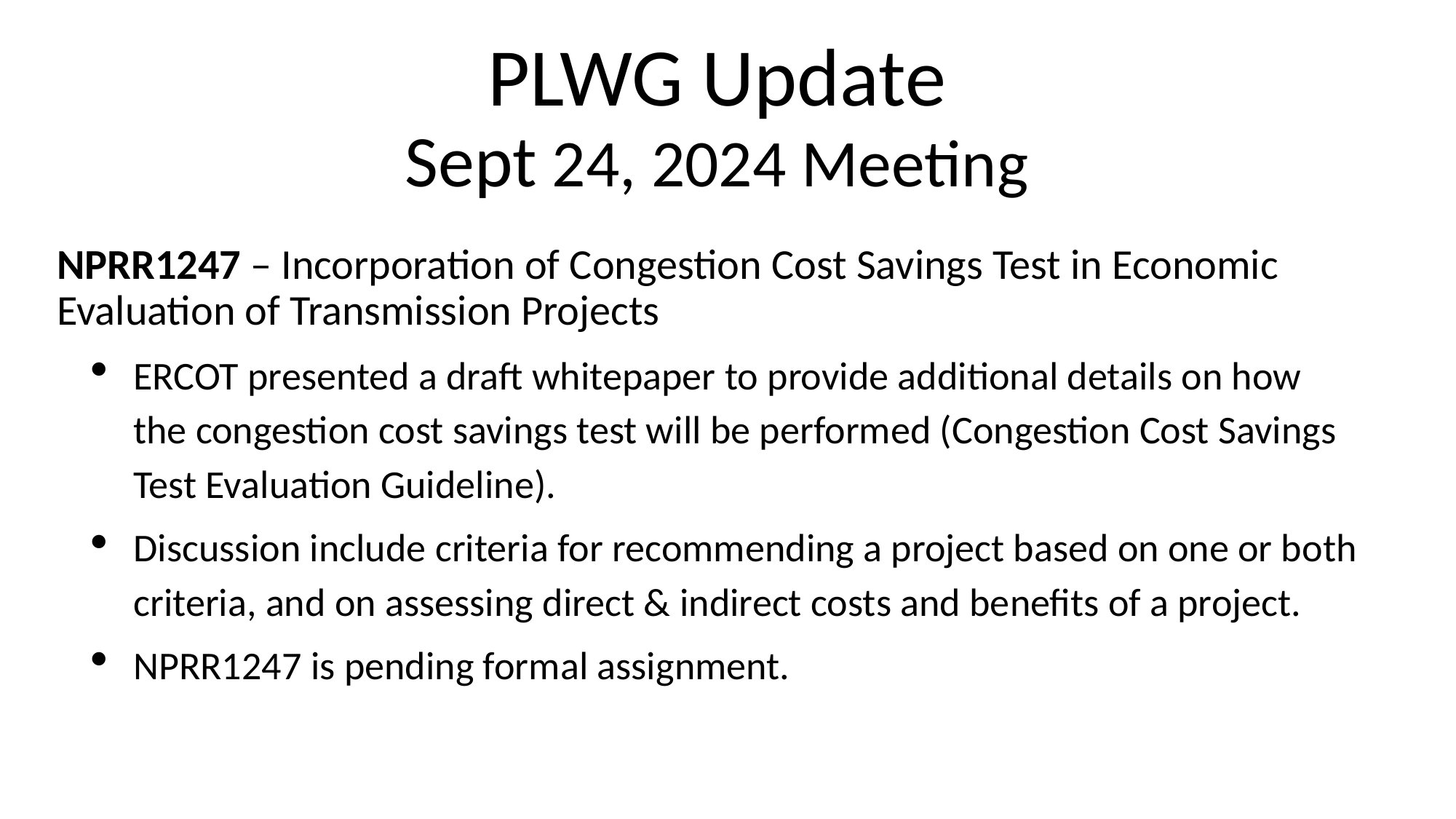

# PLWG Update Sept 24, 2024 Meeting
NPRR1247 – Incorporation of Congestion Cost Savings Test in Economic Evaluation of Transmission Projects
ERCOT presented a draft whitepaper to provide additional details on how the congestion cost savings test will be performed (Congestion Cost Savings Test Evaluation Guideline).
Discussion include criteria for recommending a project based on one or both criteria, and on assessing direct & indirect costs and benefits of a project.
NPRR1247 is pending formal assignment.